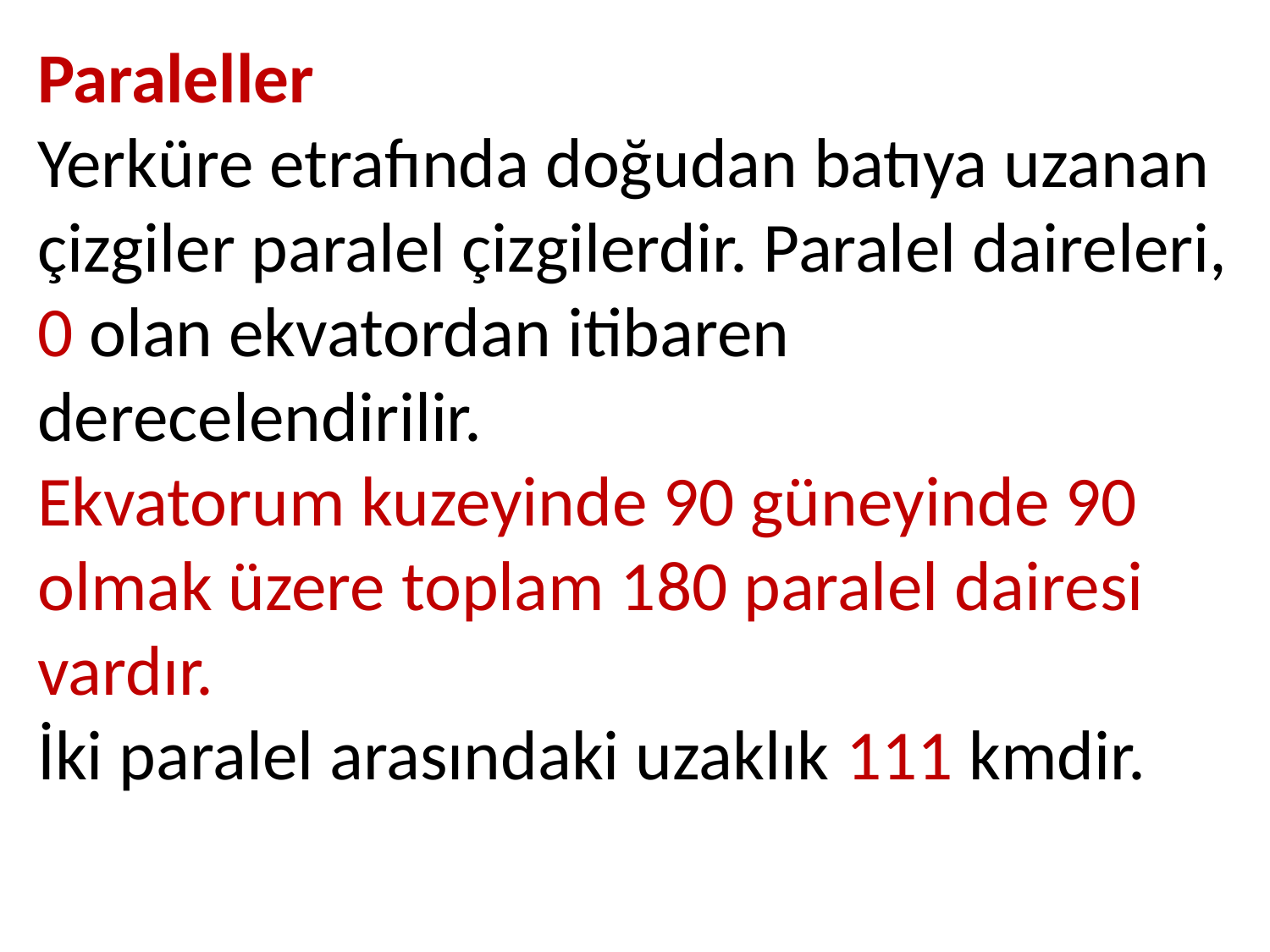

Paraleller
Yerküre etrafında doğudan batıya uzanan
çizgiler paralel çizgilerdir. Paralel daireleri, 0 olan ekvatordan itibaren derecelendirilir.
Ekvatorum kuzeyinde 90 güneyinde 90 olmak üzere toplam 180 paralel dairesi vardır.
İki paralel arasındaki uzaklık 111 kmdir.